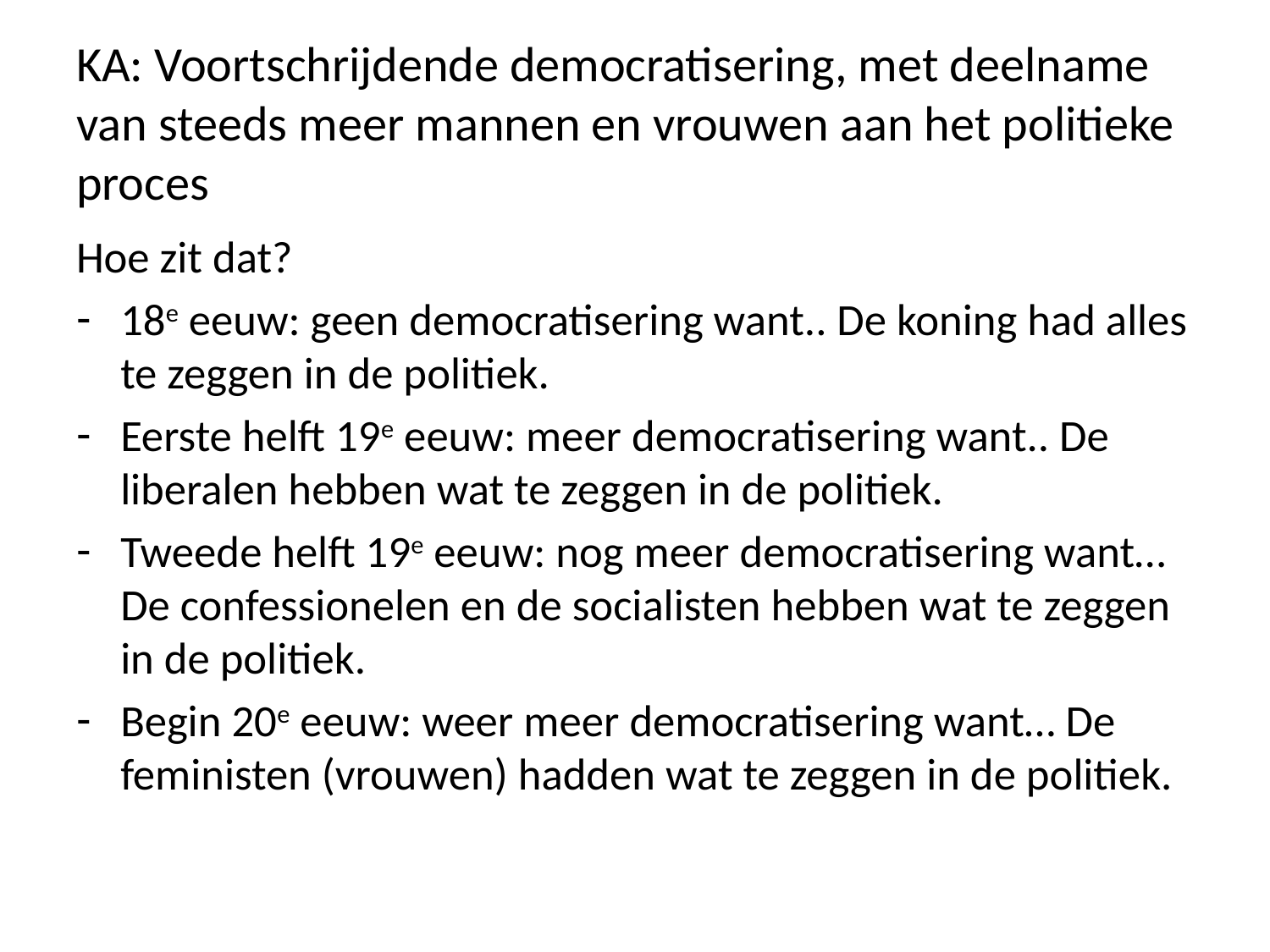

# KA: Voortschrijdende democratisering, met deelname van steeds meer mannen en vrouwen aan het politieke proces
Hoe zit dat?
18e eeuw: geen democratisering want.. De koning had alles te zeggen in de politiek.
Eerste helft 19e eeuw: meer democratisering want.. De liberalen hebben wat te zeggen in de politiek.
Tweede helft 19e eeuw: nog meer democratisering want… De confessionelen en de socialisten hebben wat te zeggen in de politiek.
Begin 20e eeuw: weer meer democratisering want… De feministen (vrouwen) hadden wat te zeggen in de politiek.